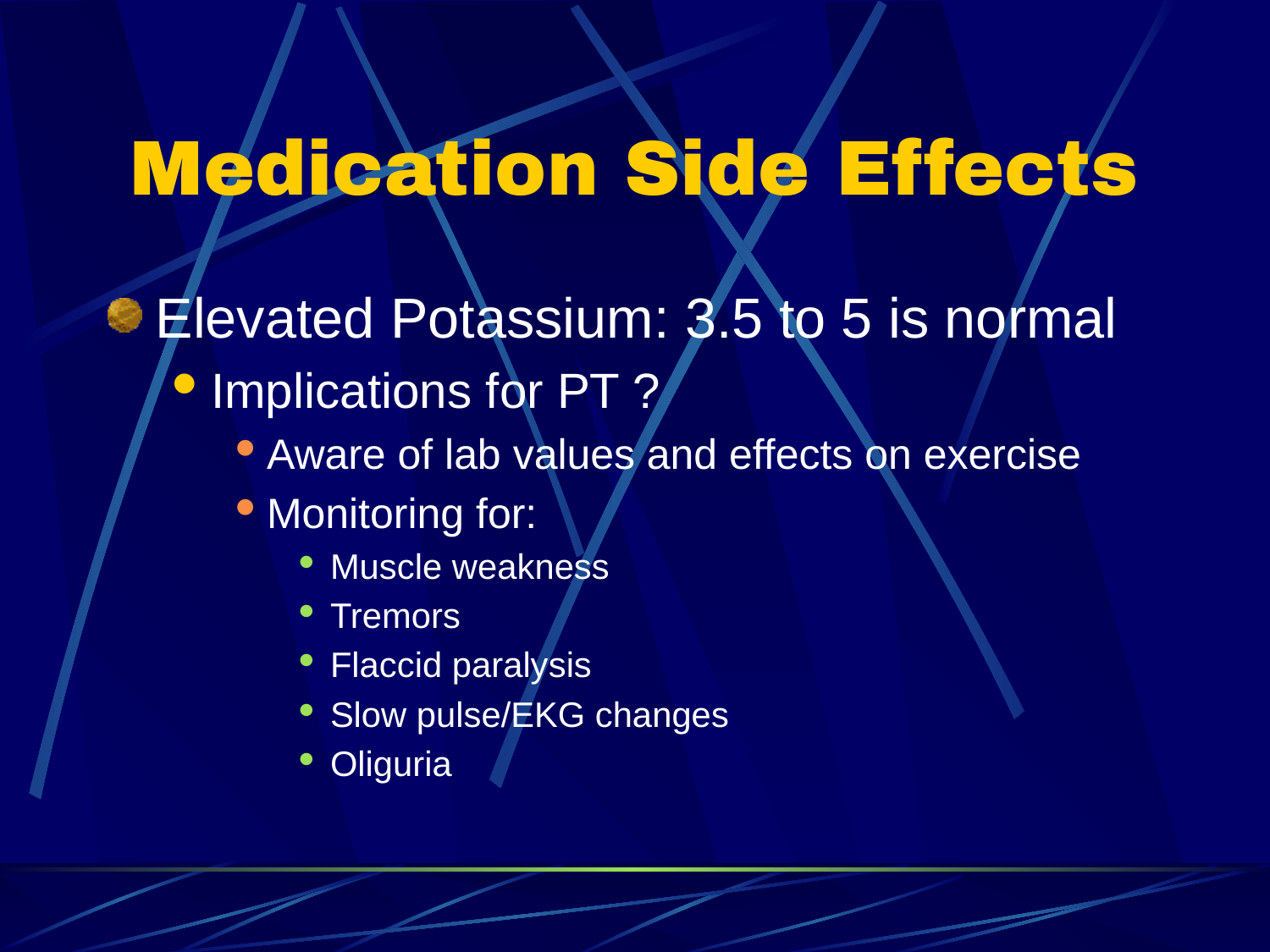

# Medication Side Effects
Elevated Potassium: 3.5 to 5 is normal
Implications for PT ?
Aware of lab values and effects on exercise
Monitoring for:
Muscle weakness
Tremors
Flaccid paralysis
Slow pulse/EKG changes
Oliguria